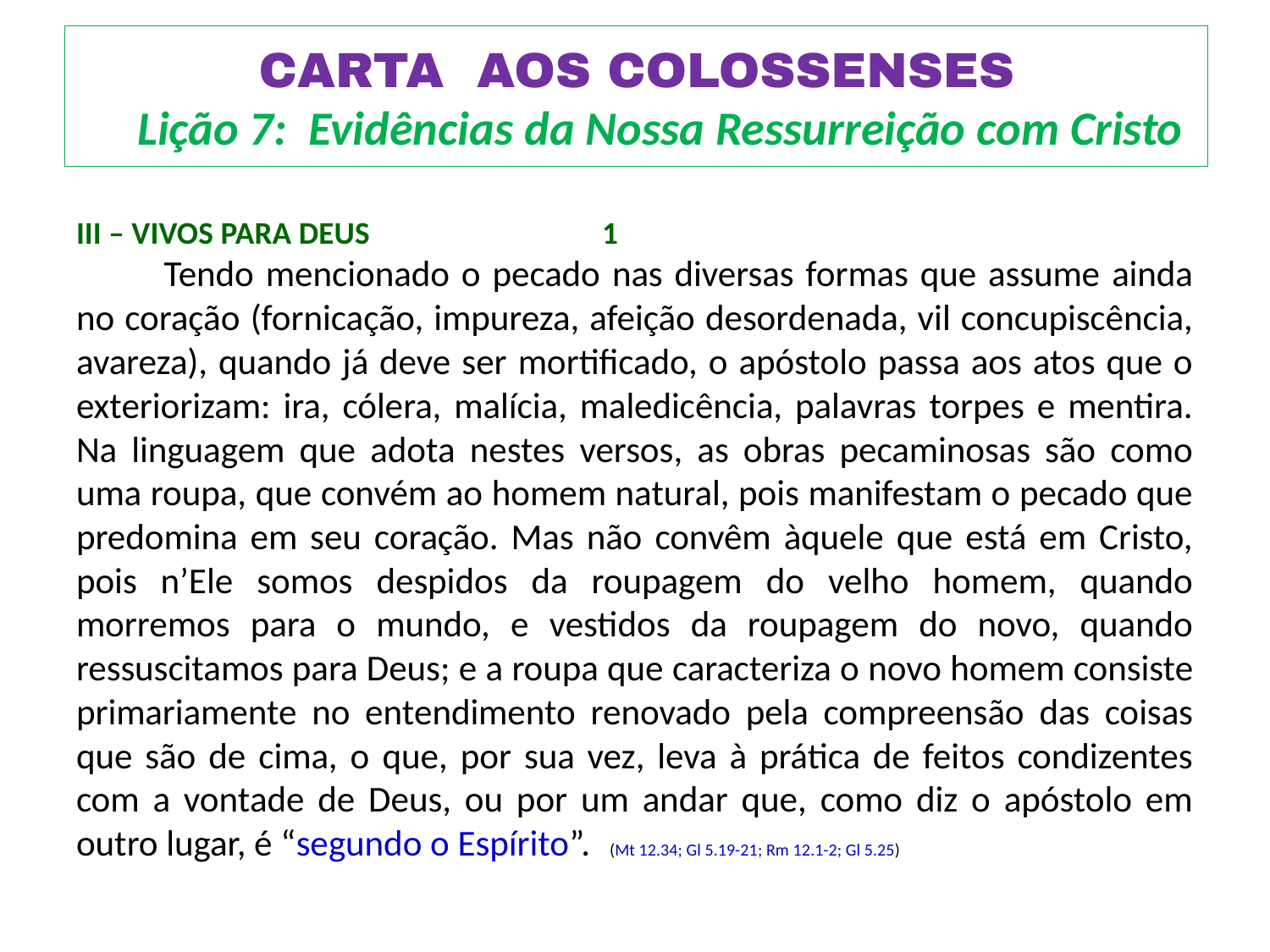

# CARTA  AOS COLOSSENSES Lição 7:  Evidências da Nossa Ressurreição com Cristo
III – VIVOS PARA DEUS 			 		1
	Tendo mencionado o pecado nas diversas formas que assume ainda no coração (fornicação, impureza, afeição desordenada, vil concupiscência, avareza), quando já deve ser mortificado, o apóstolo passa aos atos que o exteriorizam: ira, cólera, malícia, maledicência, palavras torpes e mentira. Na linguagem que adota nestes versos, as obras pecaminosas são como uma roupa, que convém ao homem natural, pois manifestam o pecado que predomina em seu coração. Mas não convêm àquele que está em Cristo, pois n’Ele somos despidos da roupagem do velho homem, quando morremos para o mundo, e vestidos da roupagem do novo, quando ressuscitamos para Deus; e a roupa que caracteriza o novo homem consiste primariamente no entendimento renovado pela compreensão das coisas que são de cima, o que, por sua vez, leva à prática de feitos condizentes com a vontade de Deus, ou por um andar que, como diz o apóstolo em outro lugar, é “segundo o Espírito”.	 (Mt 12.34; Gl 5.19-21; Rm 12.1-2; Gl 5.25)